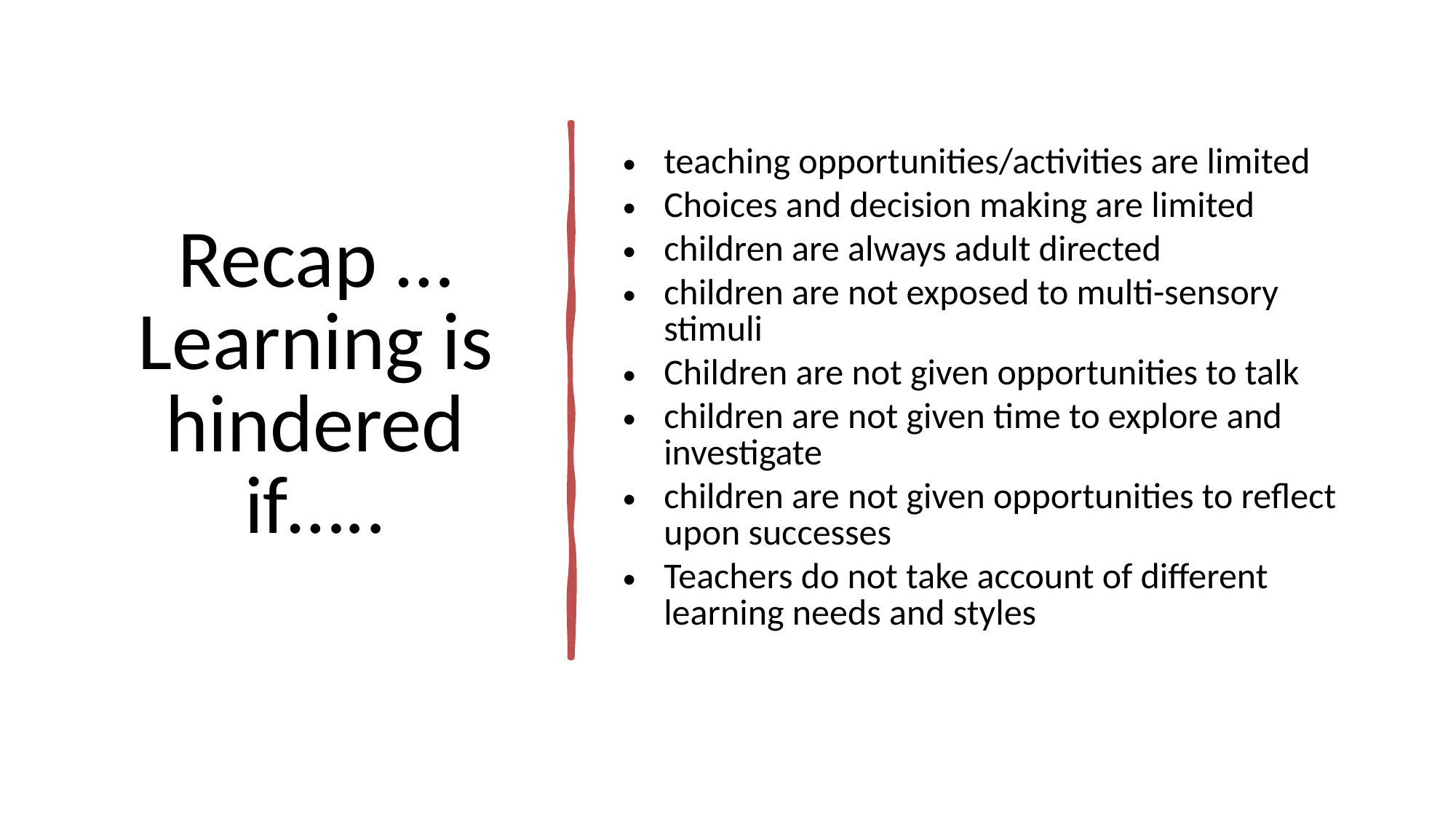

# Recap … Learning is hindered if…..
teaching opportunities/activities are limited
Choices and decision making are limited
children are always adult directed
children are not exposed to multi-sensory stimuli
Children are not given opportunities to talk
children are not given time to explore and investigate
children are not given opportunities to reflect upon successes
Teachers do not take account of different learning needs and styles